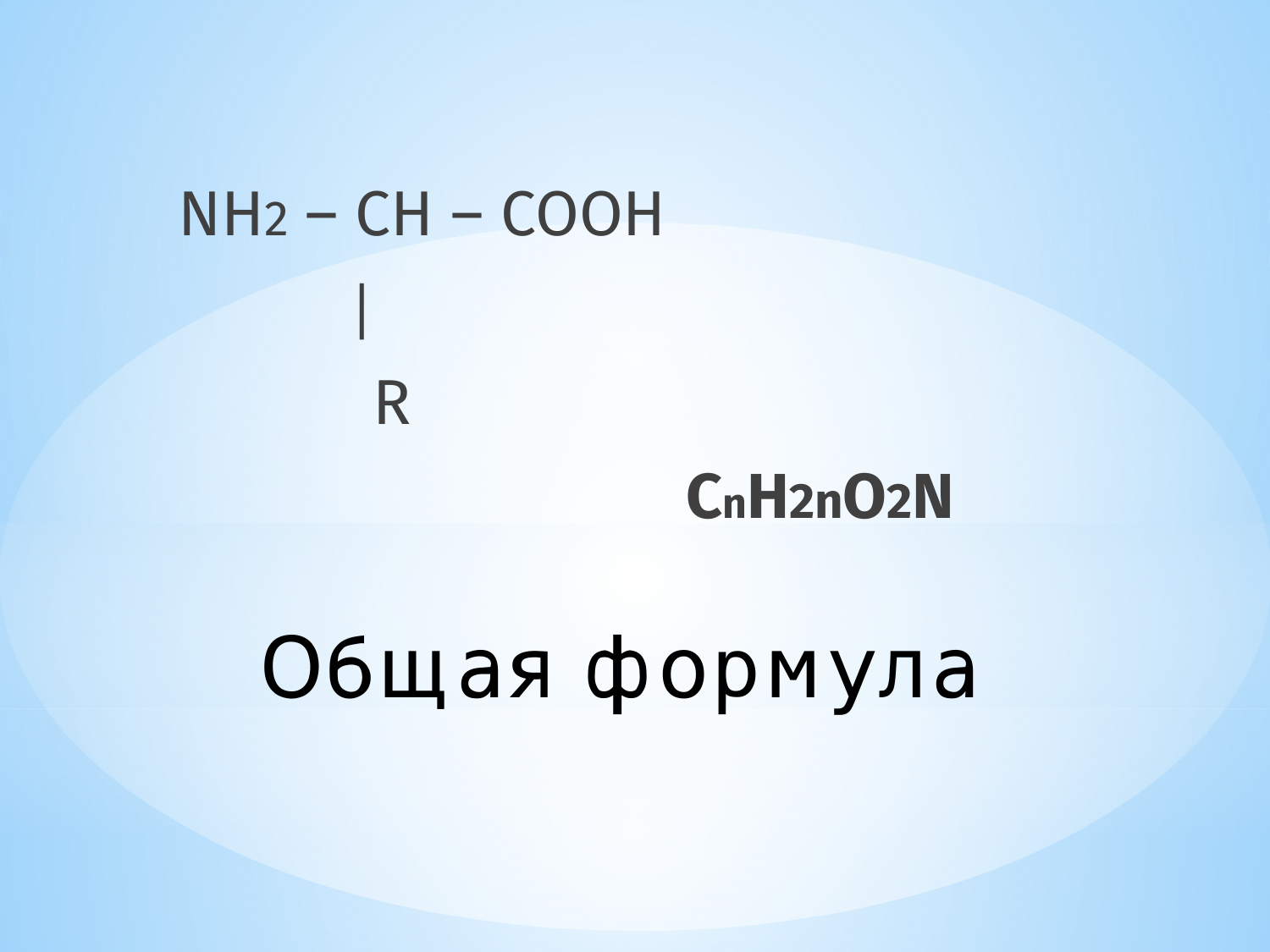

NH2 – CH – COOH
          |
	    R
				СnH2nO2N
# Общая формула